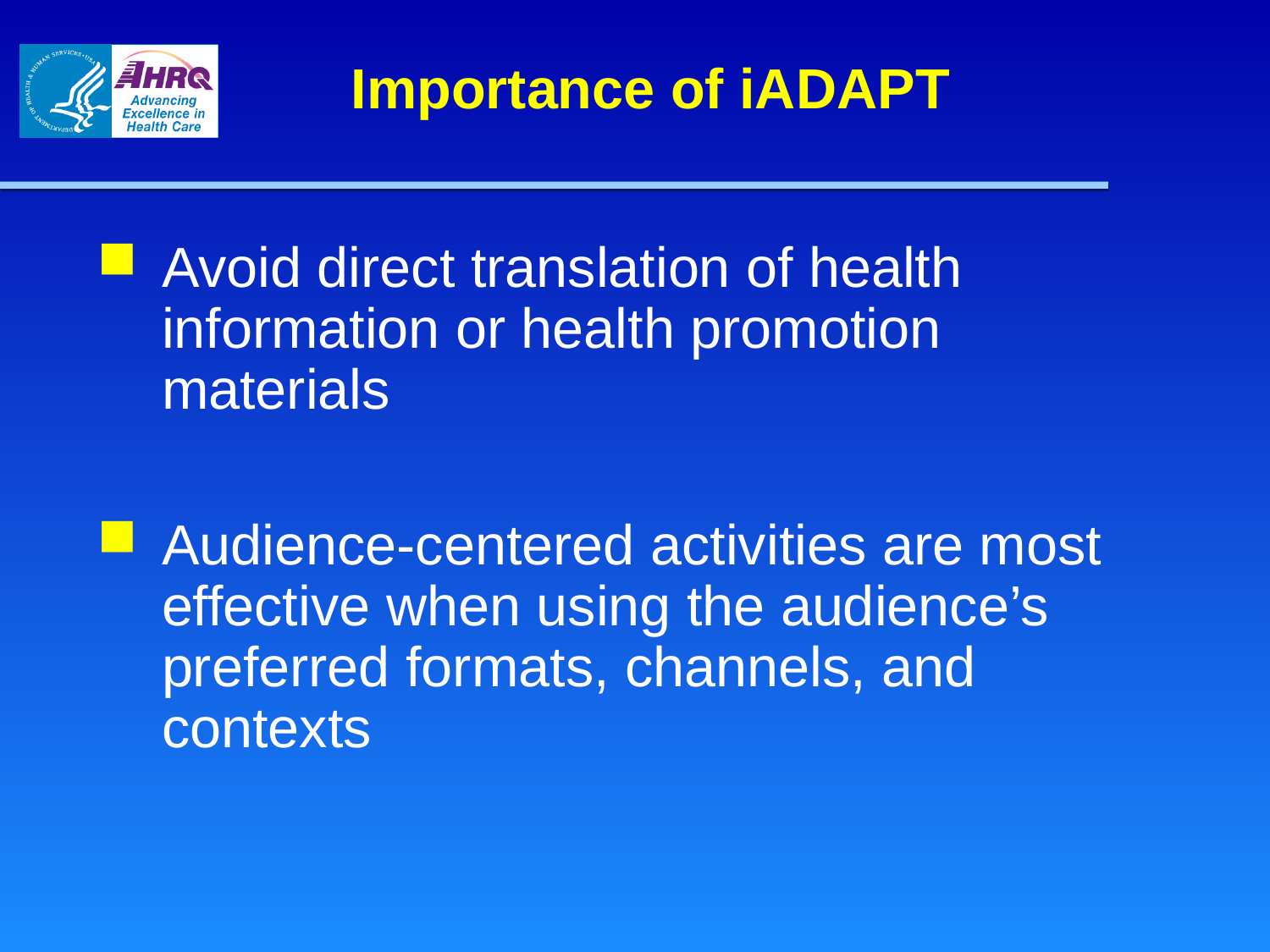

# Importance of iADAPT
Avoid direct translation of health information or health promotion materials

Audience-centered activities are most effective when using the audience’s preferred formats, channels, and contexts